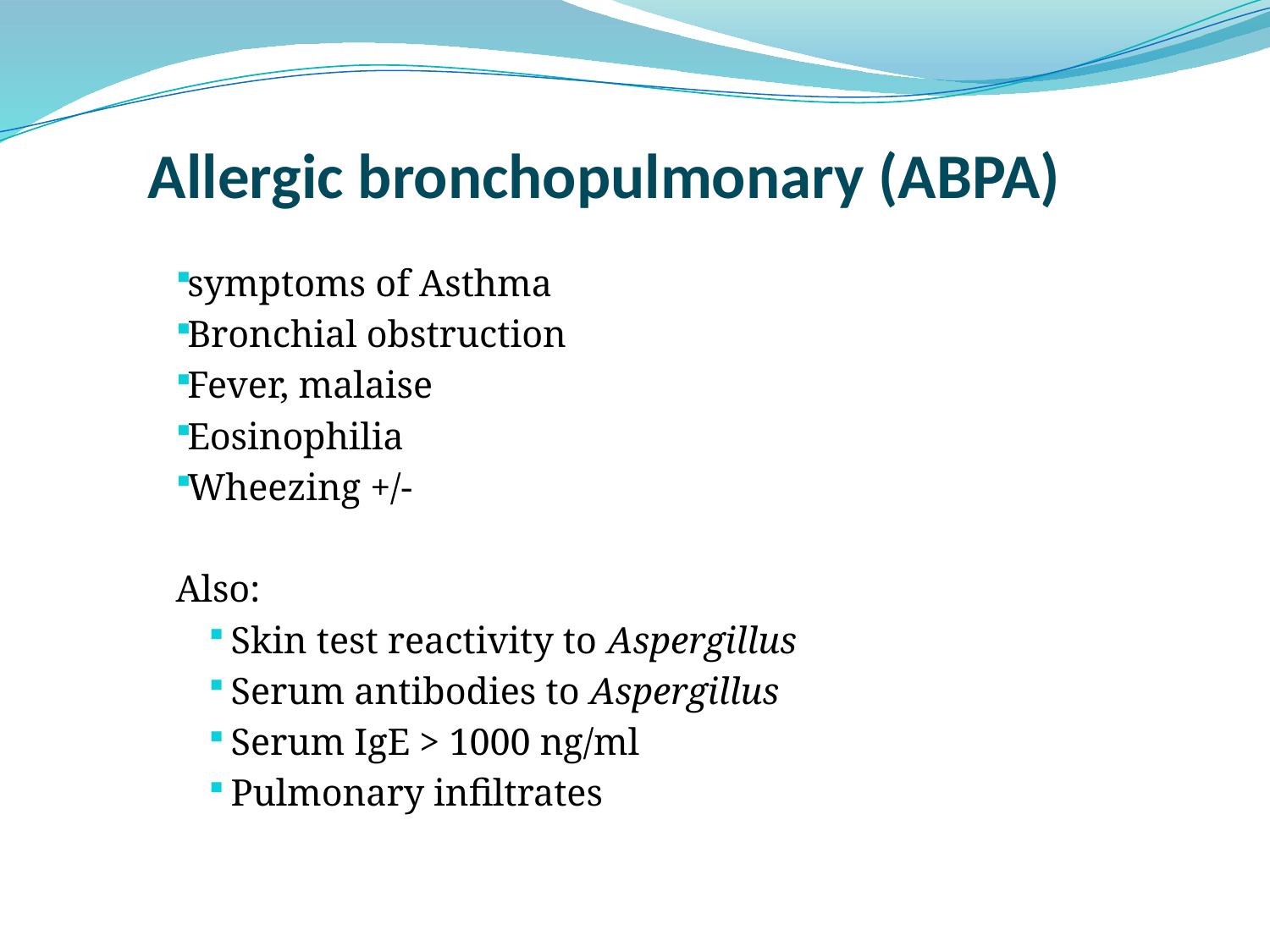

Allergic bronchopulmonary (ABPA)
symptoms of Asthma
Bronchial obstruction
Fever, malaise
Eosinophilia
Wheezing +/-

Also:
Skin test reactivity to Aspergillus
Serum antibodies to Aspergillus
Serum IgE > 1000 ng/ml
Pulmonary infiltrates